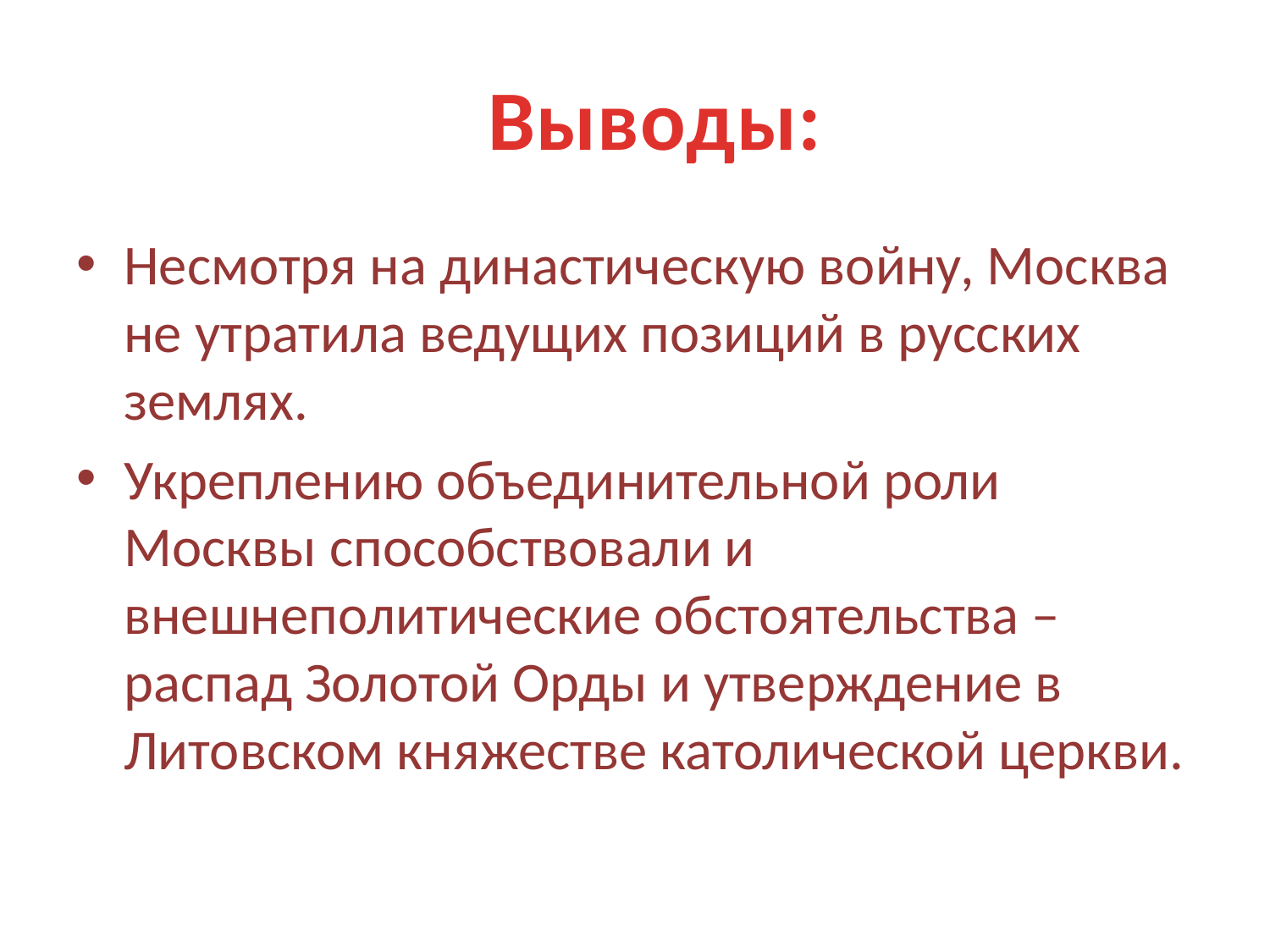

Выводы:
Несмотря на династическую войну, Москва не утратила ведущих позиций в русских землях.
Укреплению объединительной роли Москвы способствовали и внешнеполитические обстоятельства – распад Золотой Орды и утверждение в Литовском княжестве католической церкви.